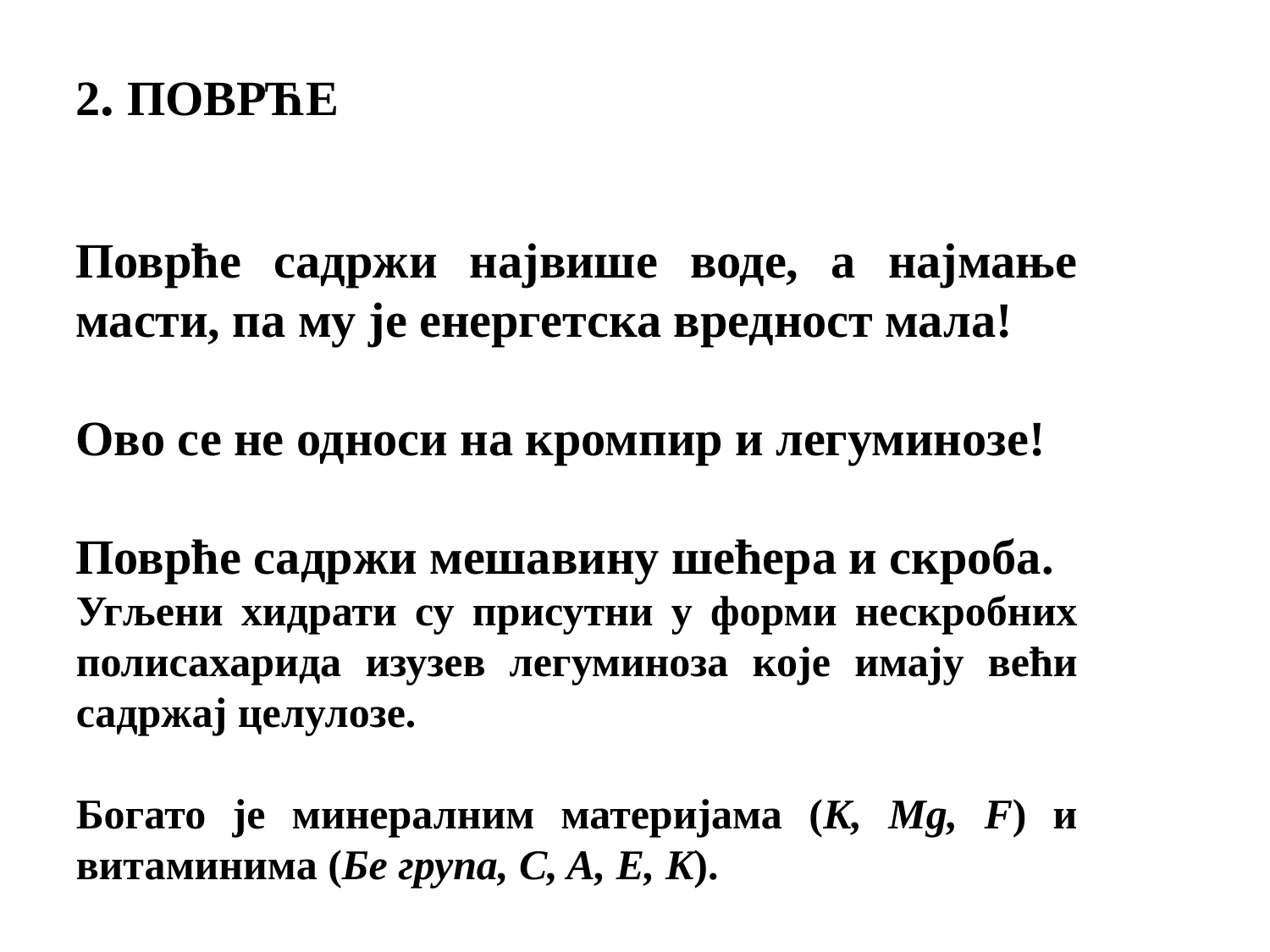

2. ПОВРЋЕ

Поврће садржи највише воде, а најмање масти, па му је енергетска вредност мала!

Ово се не односи на кромпир и легуминозе!

Поврће садржи мешавину шећера и скроба.
Угљени хидрати су присутни у форми нескробних полисахарида изузев легуминоза које имају већи садржај целулозе.

Богато је минералним материјама (K, Mg, F) и витаминима (Бe група, C, A, E, K).